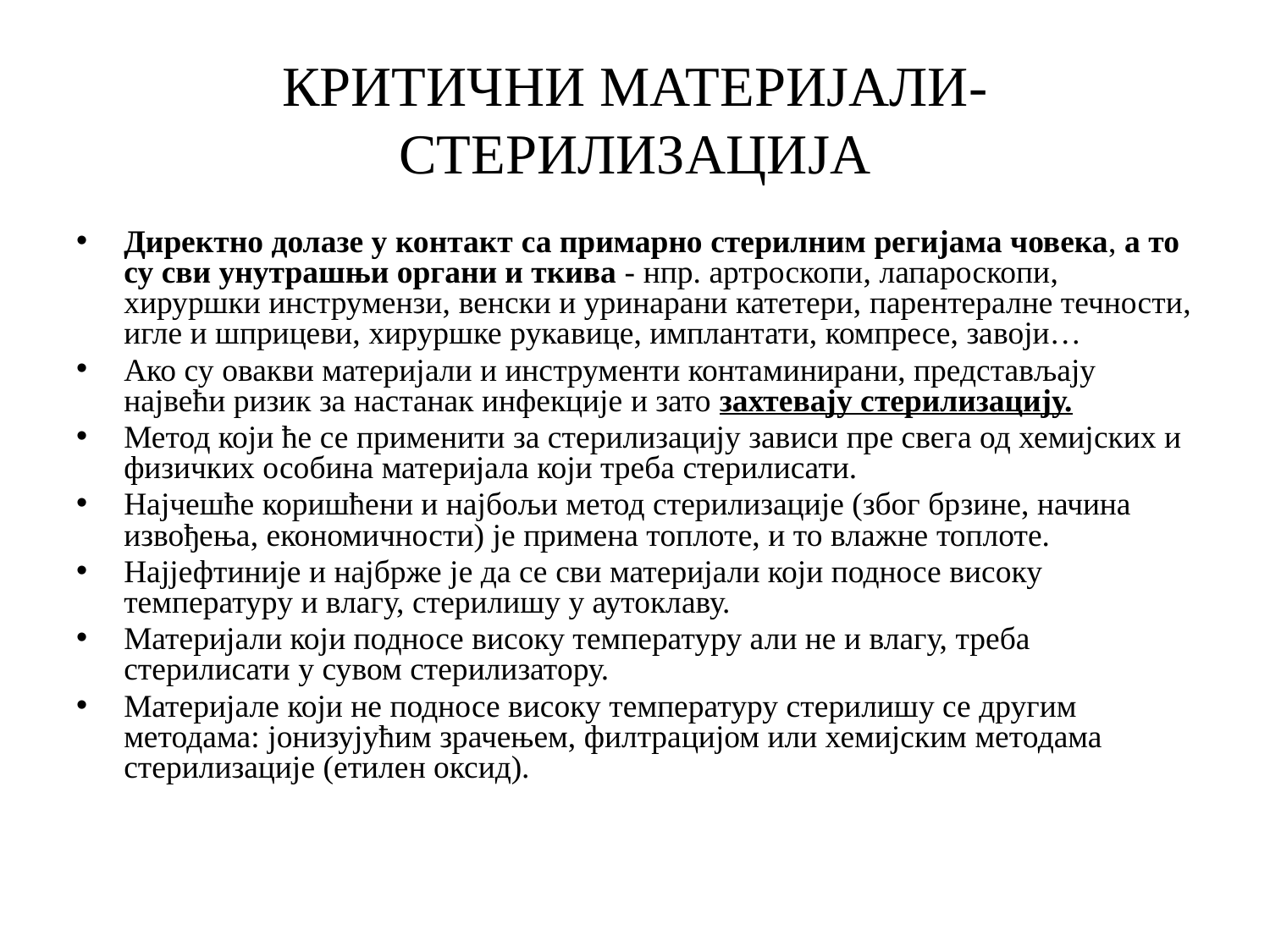

# КРИТИЧНИ МАТЕРИЈАЛИ-СТЕРИЛИЗАЦИЈА
Директно долазе у контакт са примарно стерилним регијама човека, а то су сви унутрашњи органи и ткива - нпр. артроскопи, лапароскопи, хируршки инструмензи, венски и уринарани катетери, парентералне течности, игле и шприцеви, хируршке рукавице, имплантати, компресе, завоји…
Ако су овакви материјали и инструменти контаминирани, представљају највећи ризик за настанак инфекције и зато захтевају стерилизацију.
Метод који ће се применити за стерилизацију зависи пре свега од хемијских и физичких особина материјала који треба стерилисати.
Најчешће коришћени и најбољи метод стерилизације (због брзине, начина извођења, економичности) је примена топлоте, и то влажне топлоте.
Најјефтиније и најбрже је да се сви материјали који подносе високу температуру и влагу, стерилишу у аутоклаву.
Материјали који подносе високу температуру али не и влагу, треба стерилисати у сувом стерилизатору.
Материјале који не подносе високу температуру стерилишу се другим методама: јонизујућим зрачењем, филтрацијом или хемијским методама стерилизације (етилен оксид).